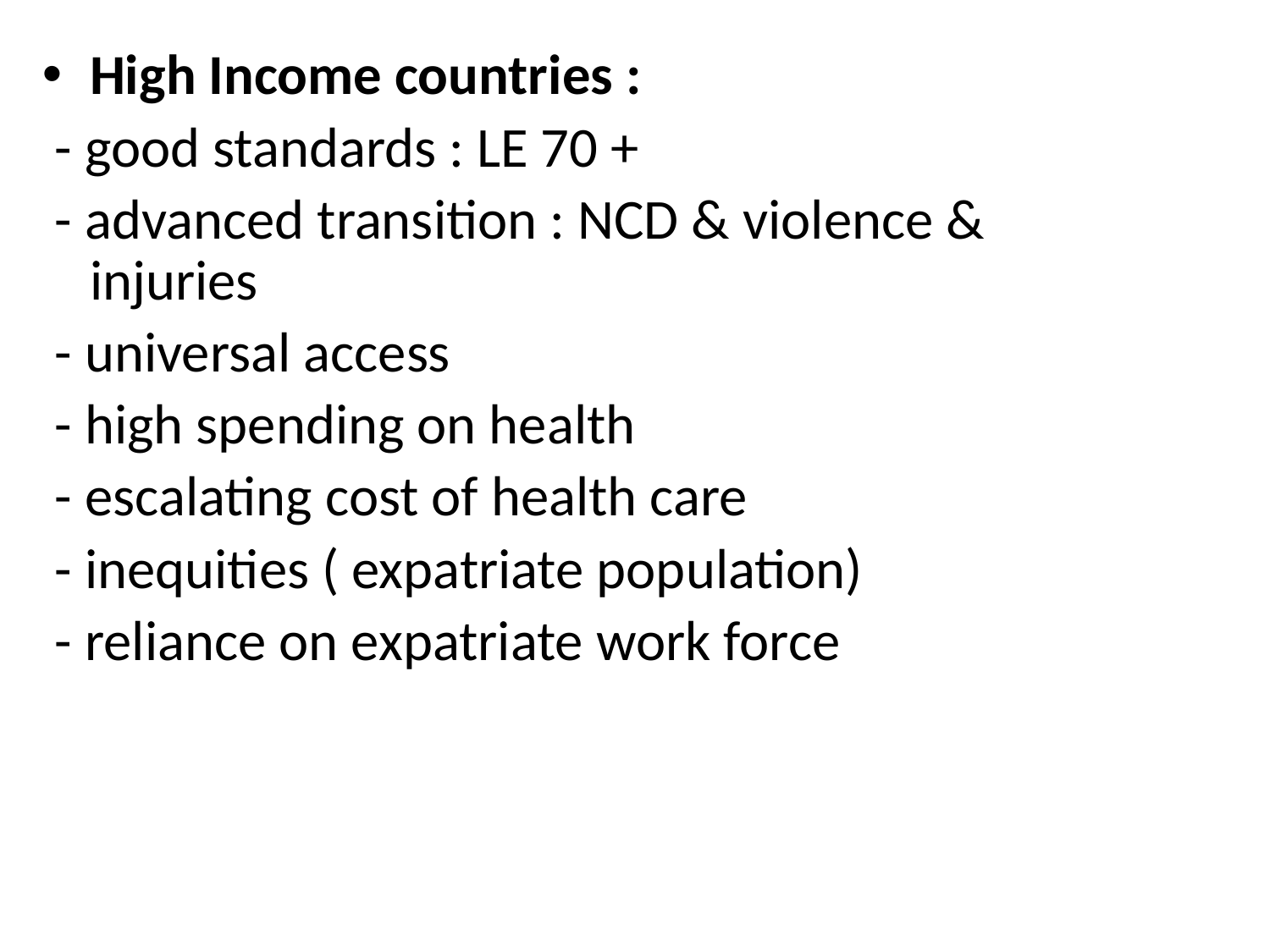

High Income countries :
 - good standards : LE 70 +
 - advanced transition : NCD & violence & injuries
 - universal access
 - high spending on health
 - escalating cost of health care
 - inequities ( expatriate population)
 - reliance on expatriate work force